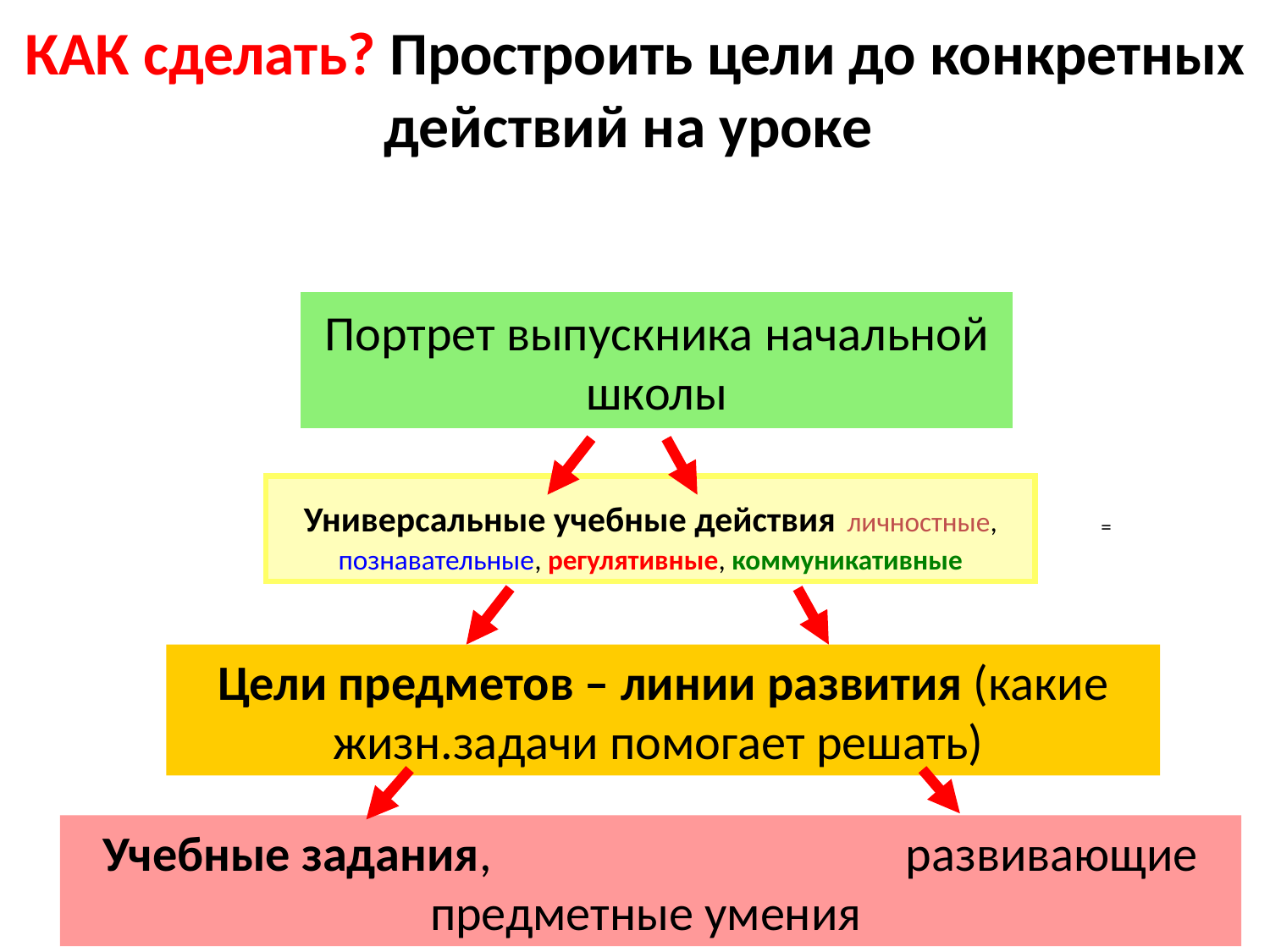

# КАК сделать? Простроить цели до конкретных действий на уроке

Портрет выпускника начальной школы

Универсальные учебные действия личностные, познавательные, регулятивные, коммуникативные
=

Цели предметов – линии развития (какие жизн.задачи помогает решать)

Учебные задания,                                     развивающие предметные умения